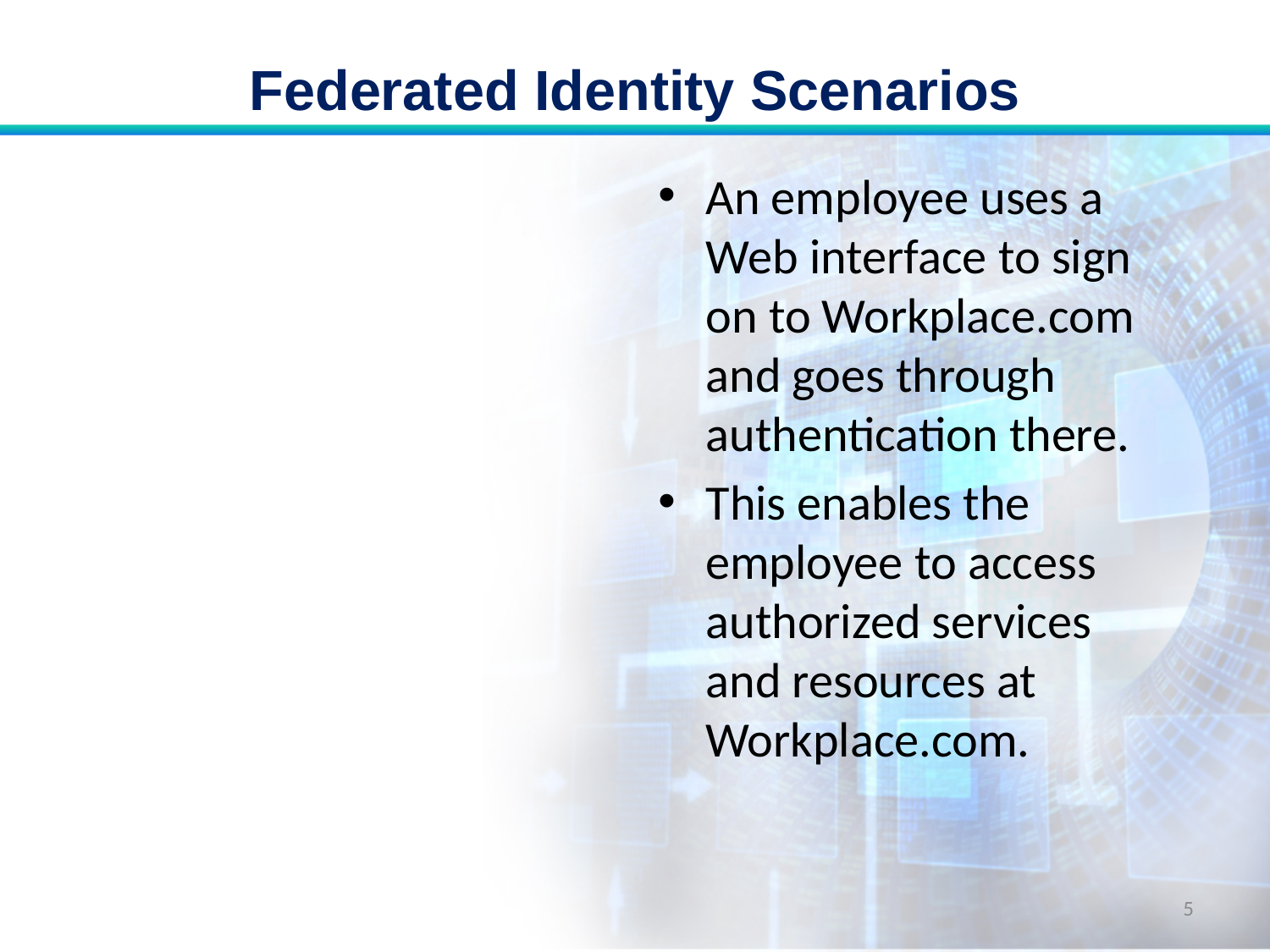

# Federated Identity Scenarios
An employee uses a Web interface to sign on to Workplace.com and goes through authentication there.
This enables the employee to access authorized services and resources at Workplace.com.
5